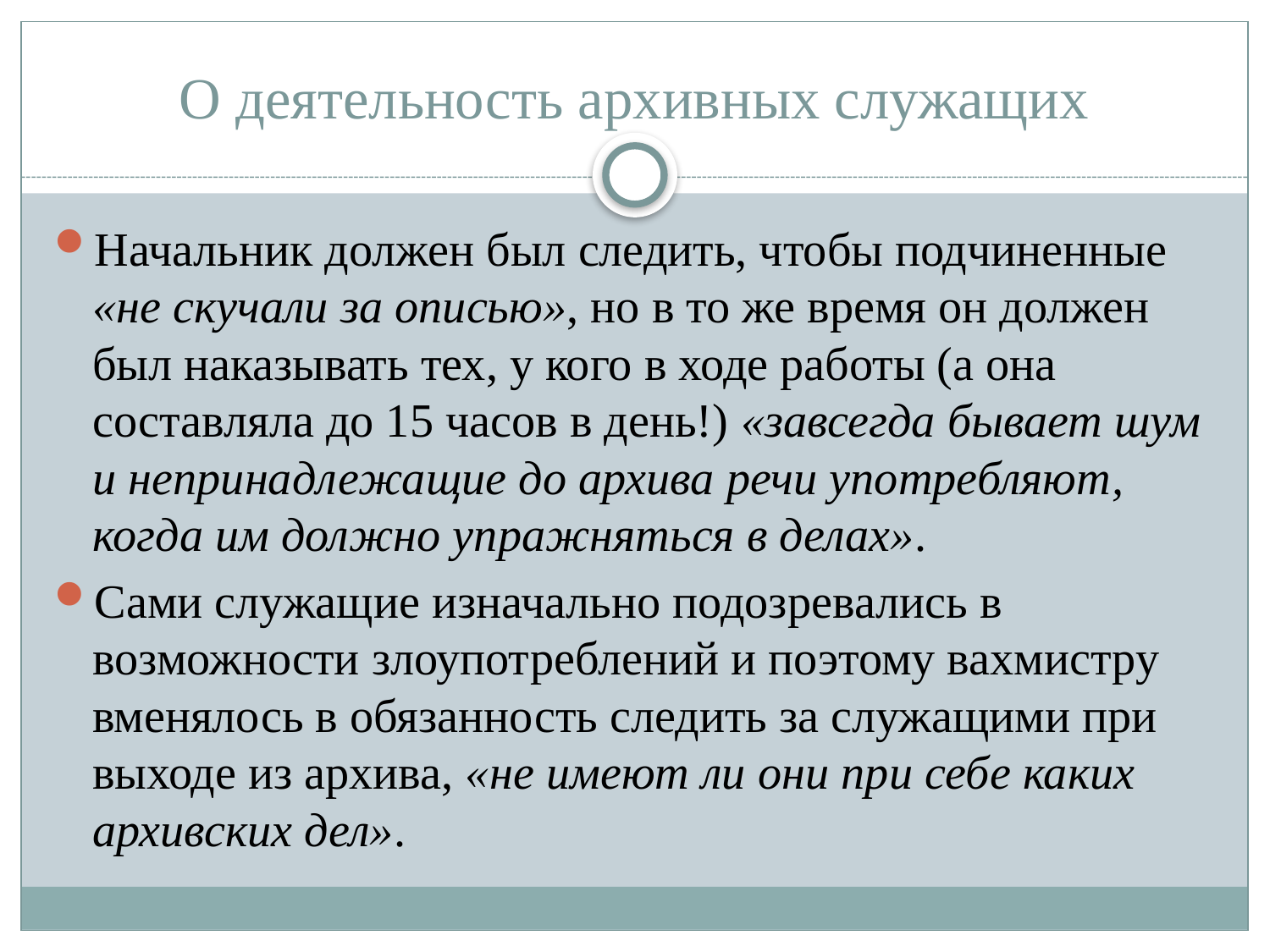

# О деятельность архивных служащих
Начальник должен был следить, чтобы подчиненные «не скучали за описью», но в то же время он должен был наказывать тех, у кого в ходе работы (а она составляла до 15 часов в день!) «завсегда бывает шум и непринадлежащие до архива речи употребляют, когда им должно упражняться в делах».
Сами служащие изначально подозревались в возможности злоупотреблений и поэтому вахмистру вменялось в обязанность следить за служащими при выходе из архива, «не имеют ли они при себе каких архивских дел».